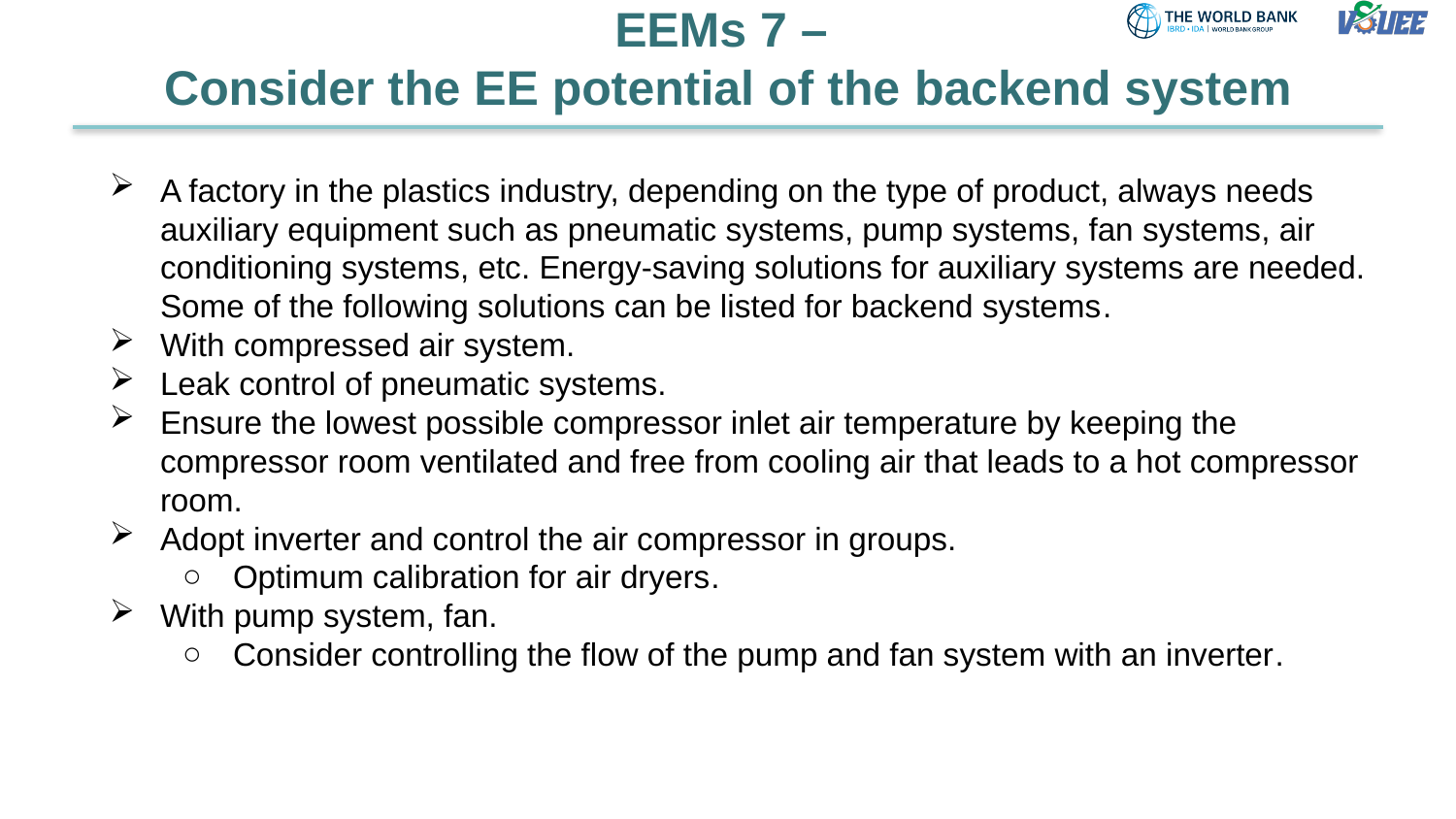

# EEMs 7 – Consider the EE potential of the backend system
A factory in the plastics industry, depending on the type of product, always needs auxiliary equipment such as pneumatic systems, pump systems, fan systems, air conditioning systems, etc. Energy-saving solutions for auxiliary systems are needed. Some of the following solutions can be listed for backend systems.
With compressed air system.
Leak control of pneumatic systems.
Ensure the lowest possible compressor inlet air temperature by keeping the compressor room ventilated and free from cooling air that leads to a hot compressor room.
Adopt inverter and control the air compressor in groups.
Optimum calibration for air dryers.
With pump system, fan.
Consider controlling the flow of the pump and fan system with an inverter.